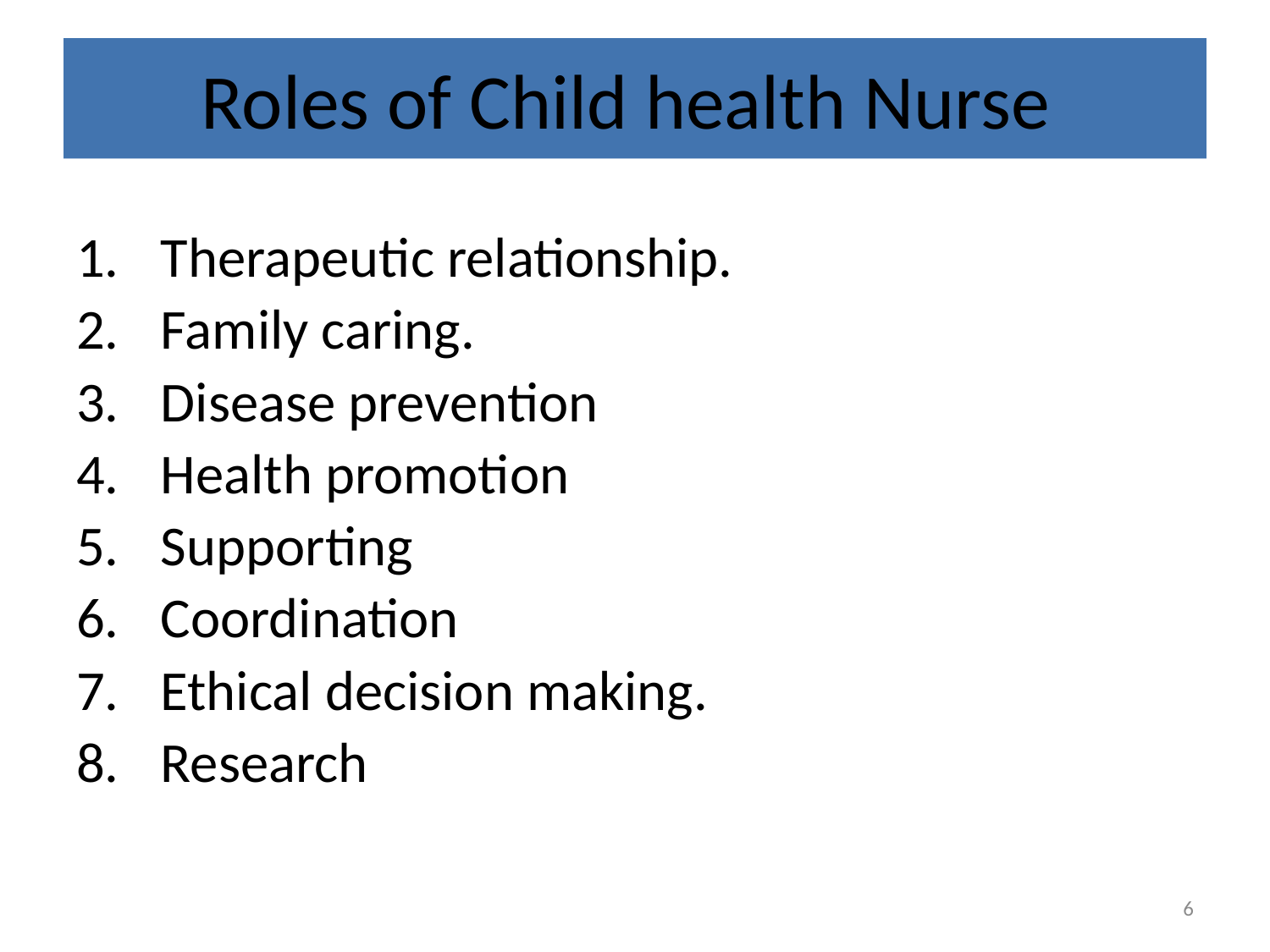

# Roles of Child health Nurse
Therapeutic relationship.
Family caring.
Disease prevention
Health promotion
Supporting
Coordination
Ethical decision making.
Research
6